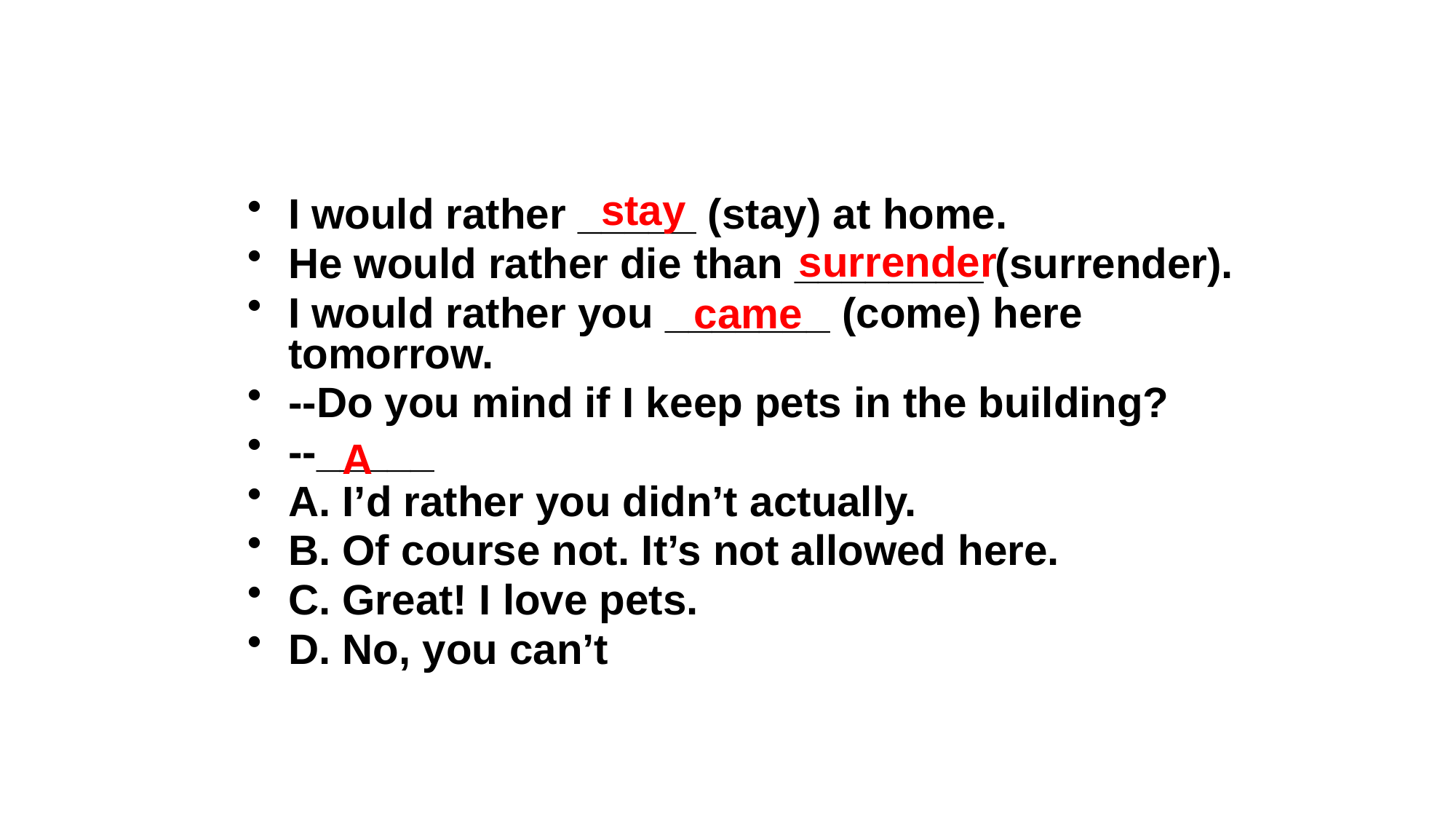

stay
I would rather _____ (stay) at home.
He would rather die than ________ (surrender).
I would rather you _______ (come) here tomorrow.
--Do you mind if I keep pets in the building?
--_____
A. I’d rather you didn’t actually.
B. Of course not. It’s not allowed here.
C. Great! I love pets.
D. No, you can’t
surrender
came
A